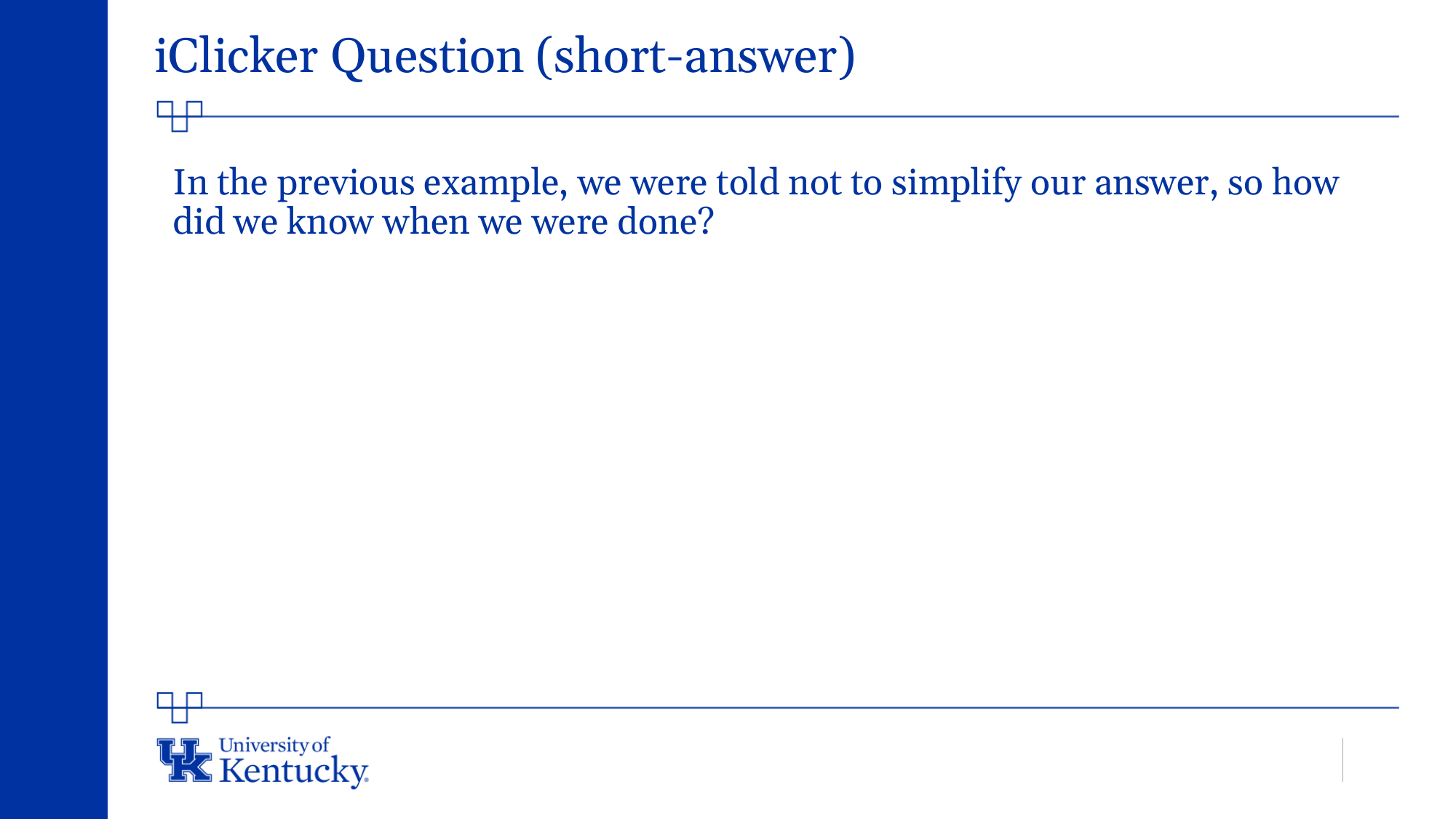

# iClicker Question (short-answer)
In the previous example, we were told not to simplify our answer, so how did we know when we were done?